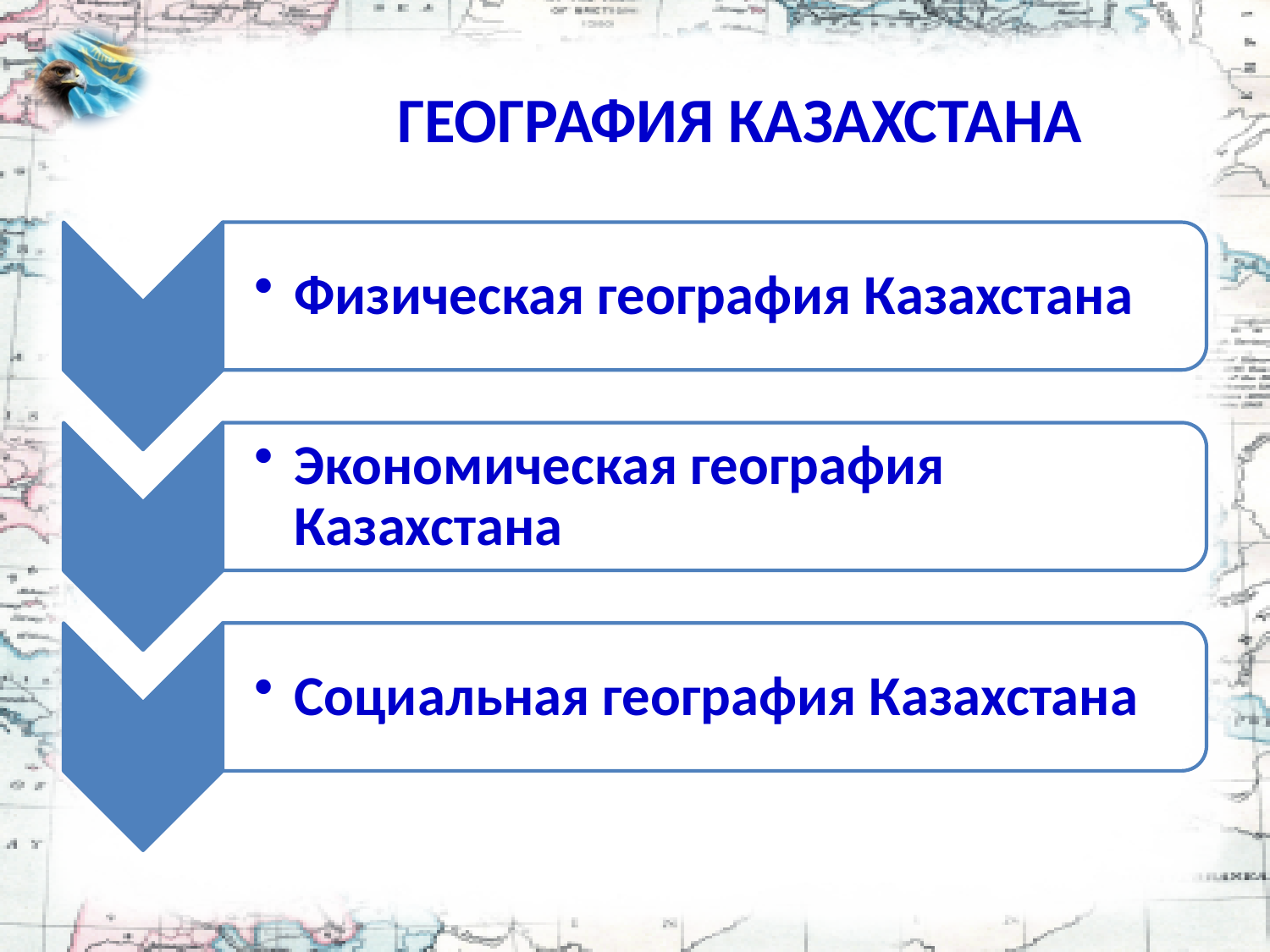

# ГЕОГРАФИЯ КАЗАХСТАНА

Физическая география Казахстана

Экономическая география Казахстана

Социальная география Казахстана